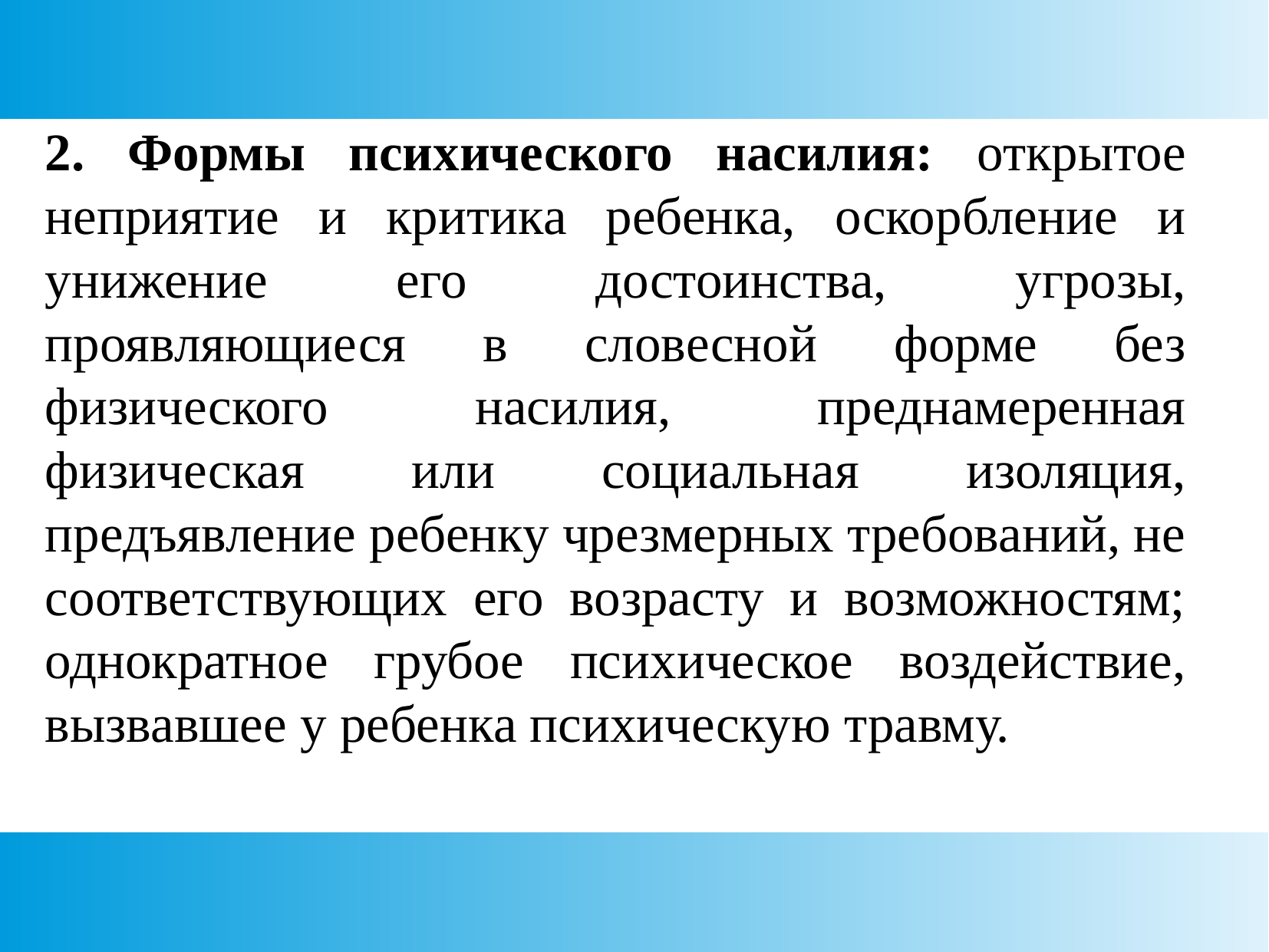

2. Формы психического насилия: открытое неприятие и критика ребенка, оскорбление и унижение его достоинства, угрозы, проявляющиеся в словесной форме без физического насилия, преднамеренная физическая или социальная изоляция, предъявление ребенку чрезмерных требований, не соответствующих его возрасту и возможностям; однократное грубое психическое воздействие, вызвавшее у ребенка психическую травму.